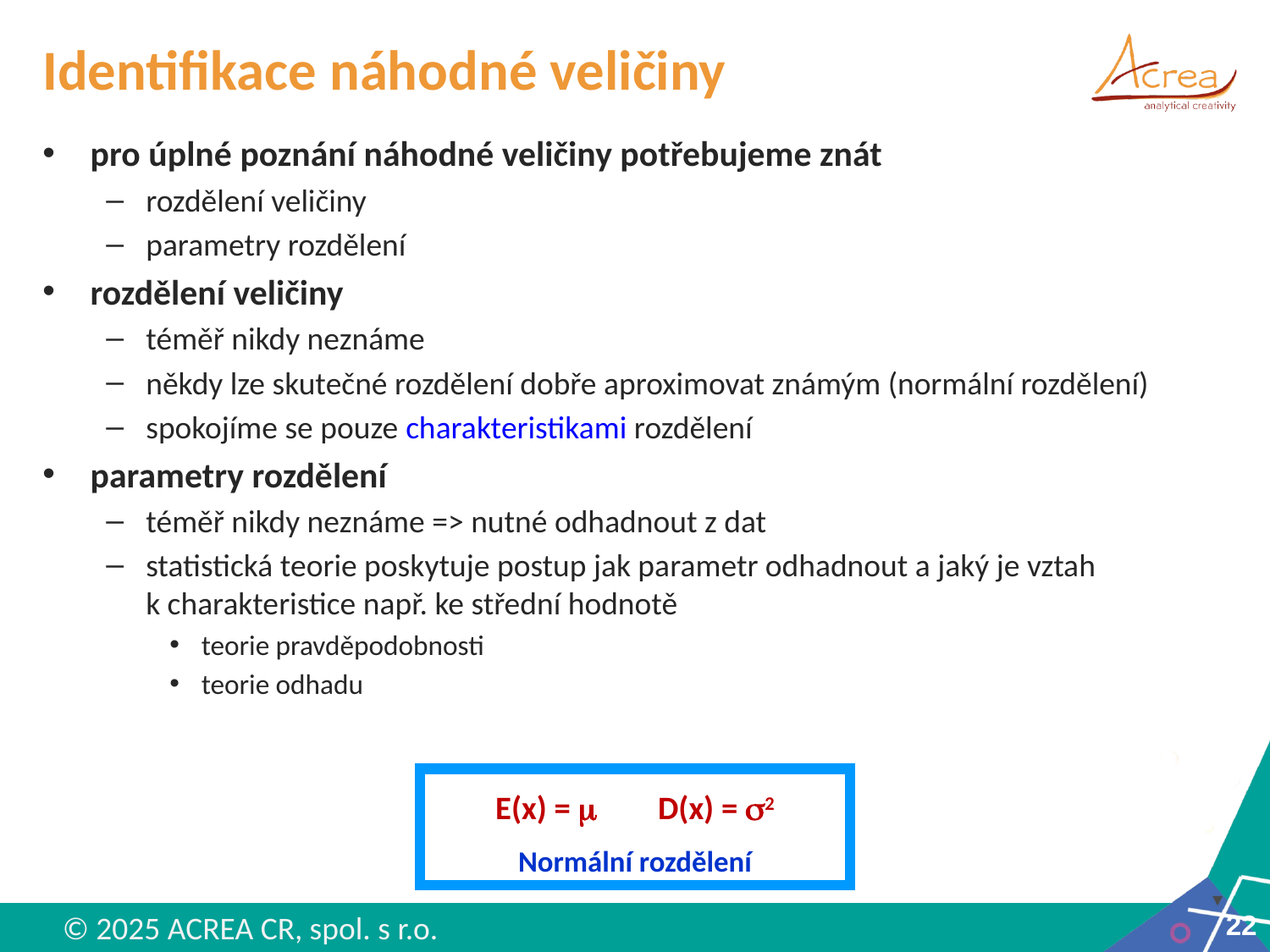

# Identifikace náhodné veličiny
pro úplné poznání náhodné veličiny potřebujeme znát
rozdělení veličiny
parametry rozdělení
rozdělení veličiny
téměř nikdy neznáme
někdy lze skutečné rozdělení dobře aproximovat známým (normální rozdělení)
spokojíme se pouze charakteristikami rozdělení
parametry rozdělení
téměř nikdy neznáme => nutné odhadnout z dat
statistická teorie poskytuje postup jak parametr odhadnout a jaký je vztah k charakteristice např. ke střední hodnotě
teorie pravděpodobnosti
teorie odhadu

E(x) = μ 	D(x) = σ2
Normální rozdělení
22